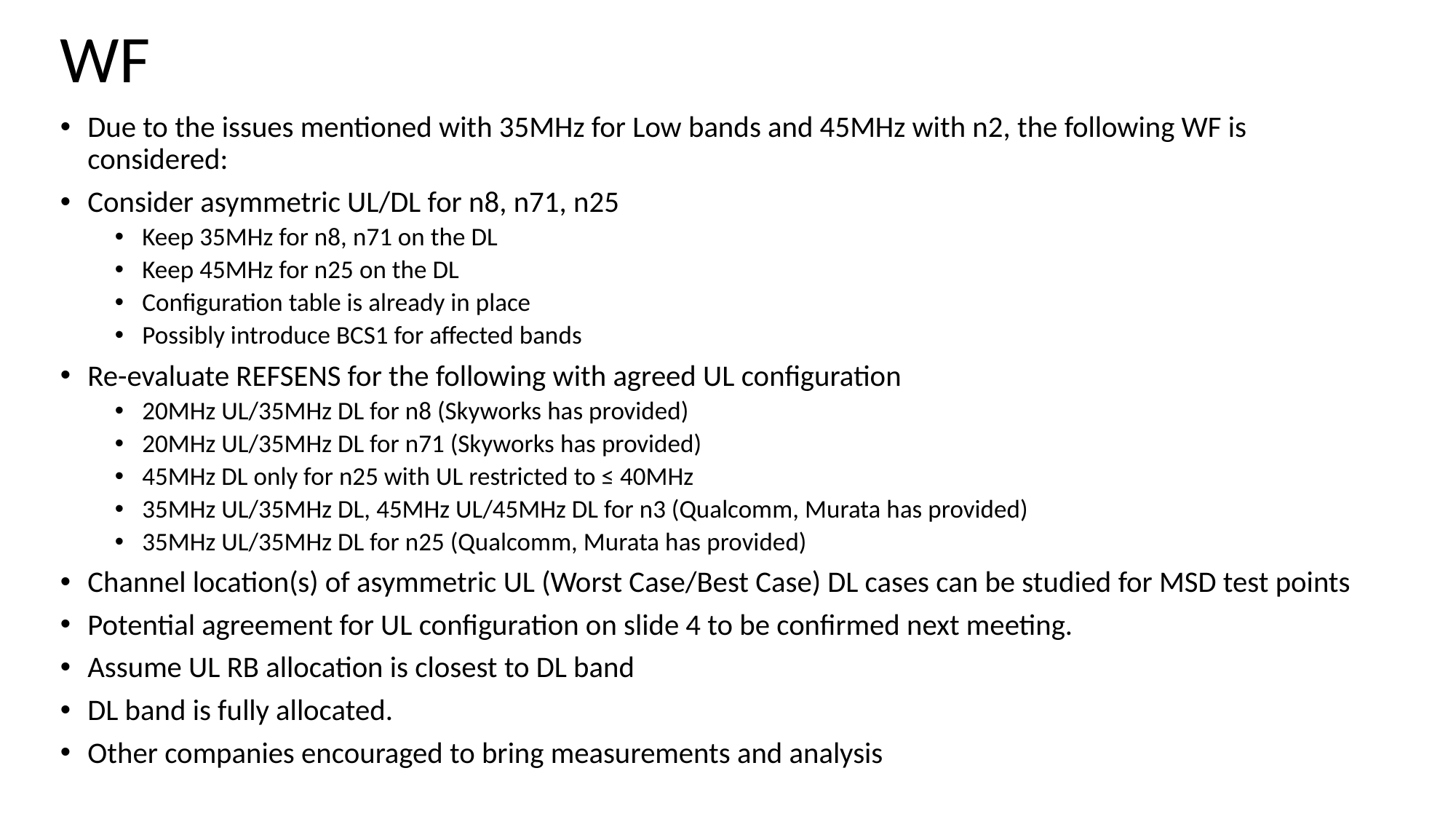

# WF
Due to the issues mentioned with 35MHz for Low bands and 45MHz with n2, the following WF is considered:
Consider asymmetric UL/DL for n8, n71, n25
Keep 35MHz for n8, n71 on the DL
Keep 45MHz for n25 on the DL
Configuration table is already in place
Possibly introduce BCS1 for affected bands
Re-evaluate REFSENS for the following with agreed UL configuration
20MHz UL/35MHz DL for n8 (Skyworks has provided)
20MHz UL/35MHz DL for n71 (Skyworks has provided)
45MHz DL only for n25 with UL restricted to ≤ 40MHz
35MHz UL/35MHz DL, 45MHz UL/45MHz DL for n3 (Qualcomm, Murata has provided)
35MHz UL/35MHz DL for n25 (Qualcomm, Murata has provided)
Channel location(s) of asymmetric UL (Worst Case/Best Case) DL cases can be studied for MSD test points
Potential agreement for UL configuration on slide 4 to be confirmed next meeting.
Assume UL RB allocation is closest to DL band
DL band is fully allocated.
Other companies encouraged to bring measurements and analysis